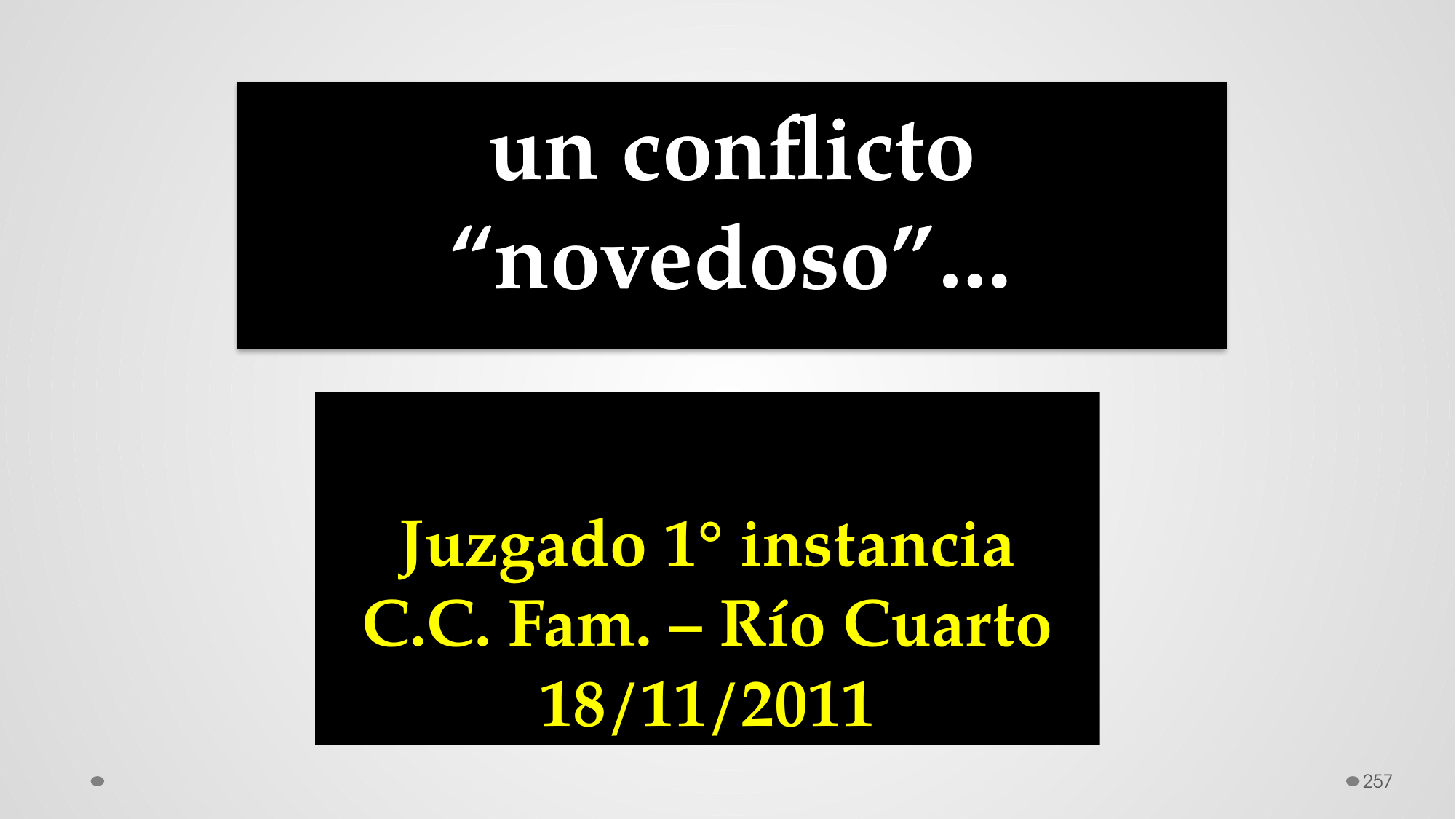

un conflicto “novedoso”…
# Juzgado 1° instancia C.C. Fam. – Río Cuarto 18/11/2011
257